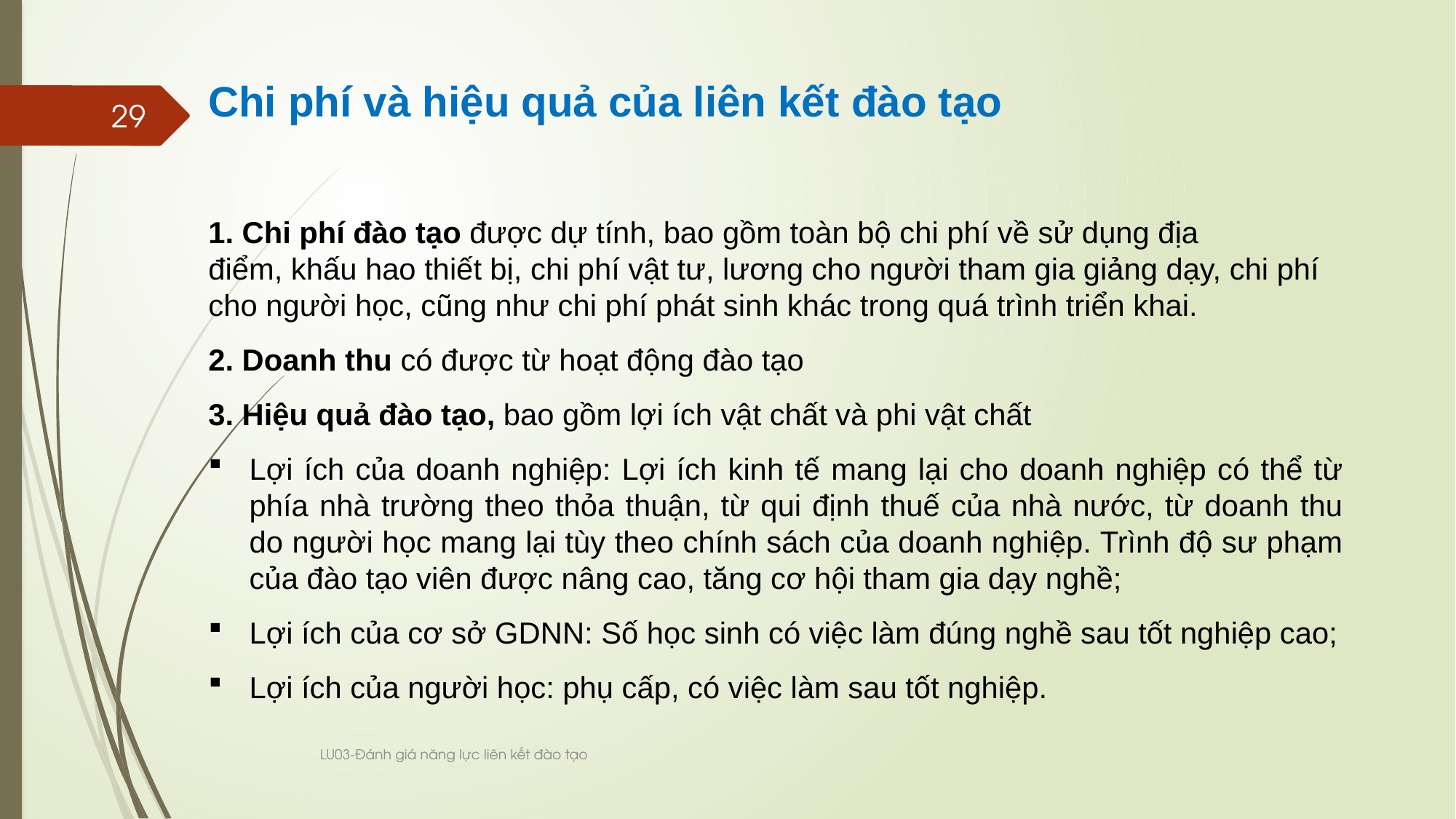

Chi phí và hiệu quả của liên kết đào tạo

1. Chi phí đào tạo được dự tính, bao gồm toàn bộ chi phí về sử dụng địa          điểm, khấu hao thiết bị, chi phí vật tư, lương cho người tham gia giảng dạy, chi phí cho người học, cũng như chi phí phát sinh khác trong quá trình triển khai.
2. Doanh thu có được từ hoạt động đào tạo
3. Hiệu quả đào tạo, bao gồm lợi ích vật chất và phi vật chất
Lợi ích của doanh nghiệp: Lợi ích kinh tế mang lại cho doanh nghiệp có thể từ phía nhà trường theo thỏa thuận, từ qui định thuế của nhà nước, từ doanh thu do người học mang lại tùy theo chính sách của doanh nghiệp. Trình độ sư phạm của đào tạo viên được nâng cao, tăng cơ hội tham gia dạy nghề;
Lợi ích của cơ sở GDNN: Số học sinh có việc làm đúng nghề sau tốt nghiệp cao;
Lợi ích của người học: phụ cấp, có việc làm sau tốt nghiệp.

29
LU03-Đánh giá năng lực liên kết đào tạo